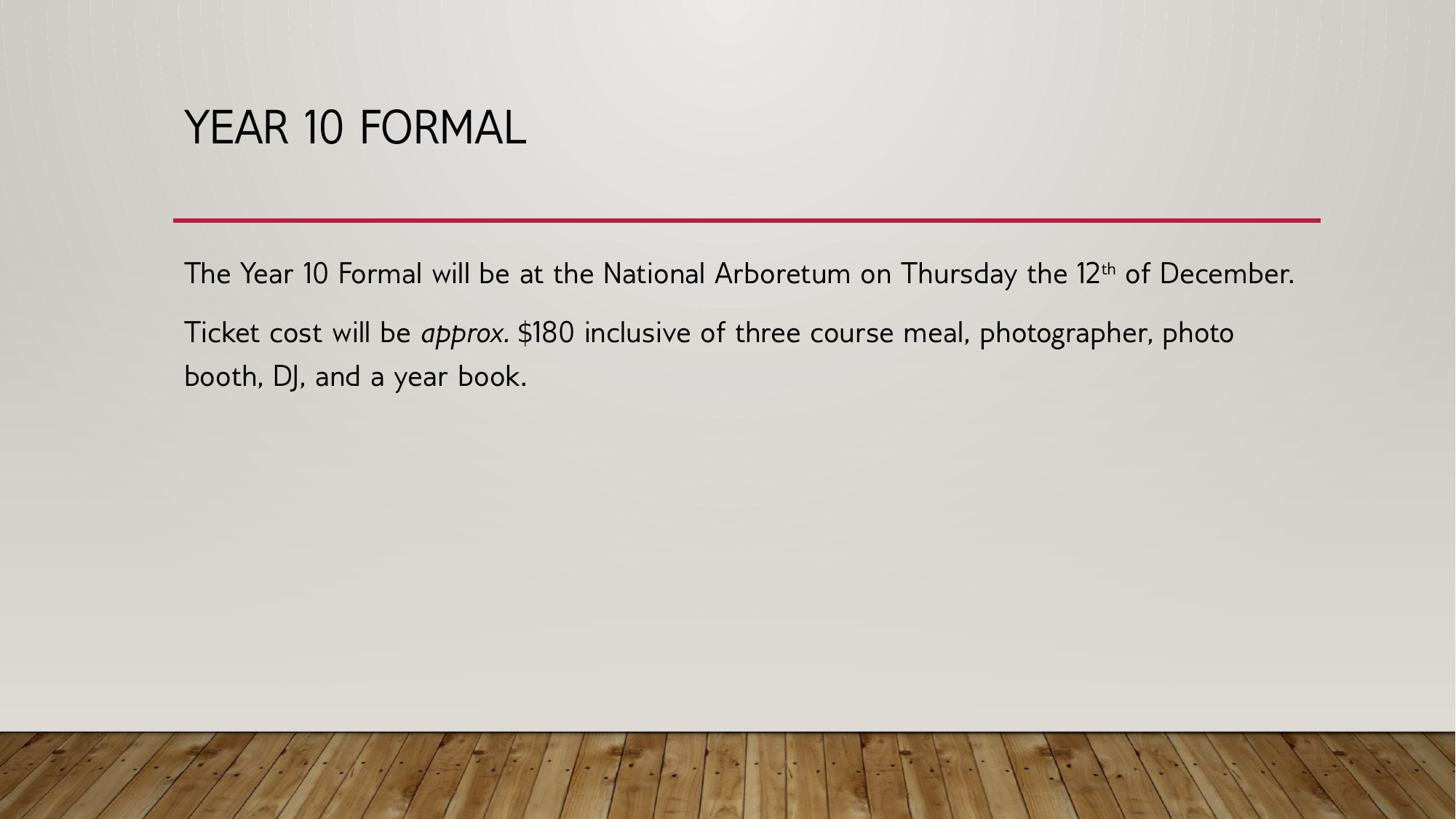

# Year 10 Formal
The Year 10 Formal will be at the National Arboretum on Thursday the 12th of December.
Ticket cost will be approx. $180 inclusive of three course meal, photographer, photo booth, DJ, and a year book.